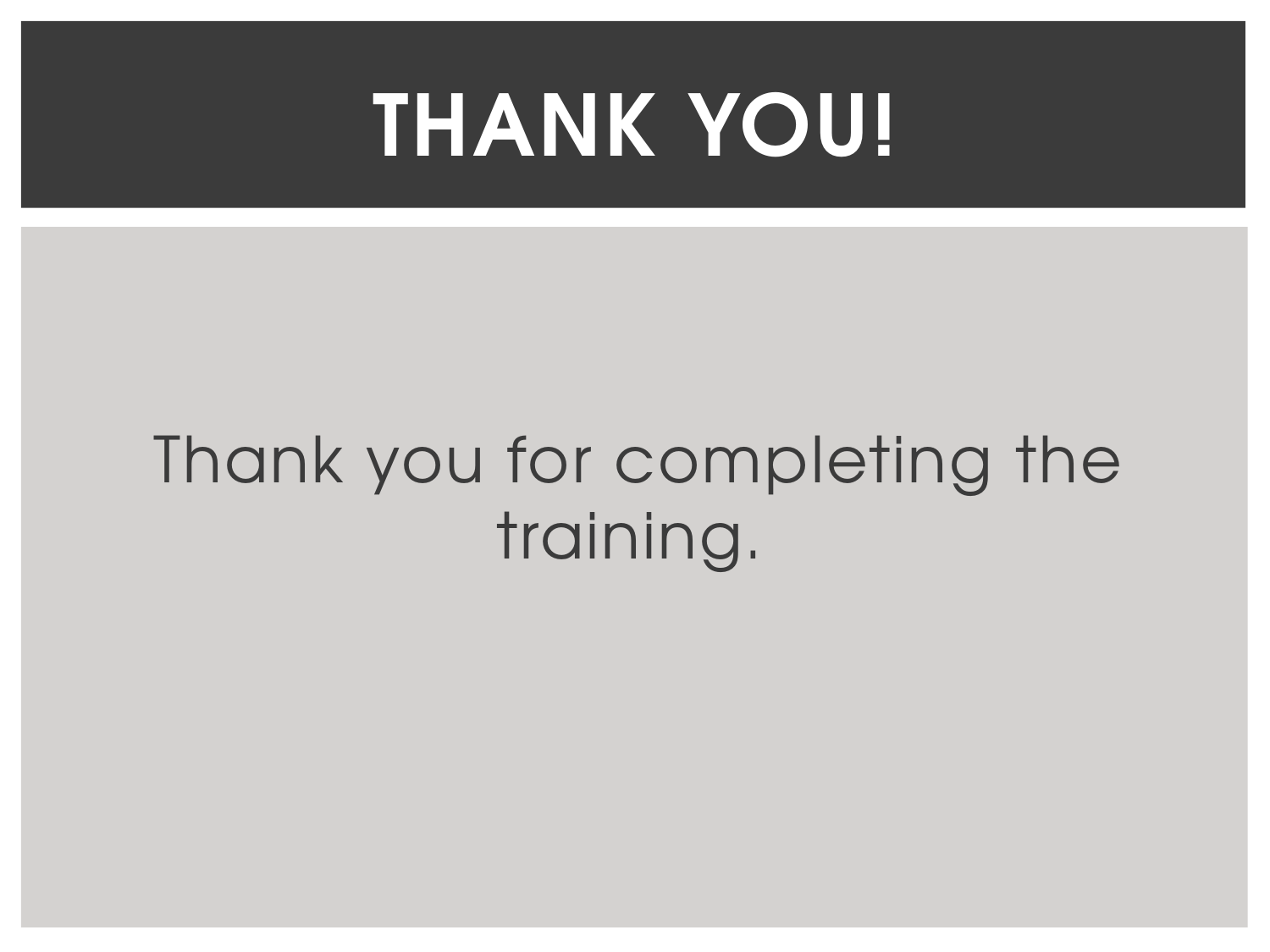

# Thank you!
Thank you for completing the training.